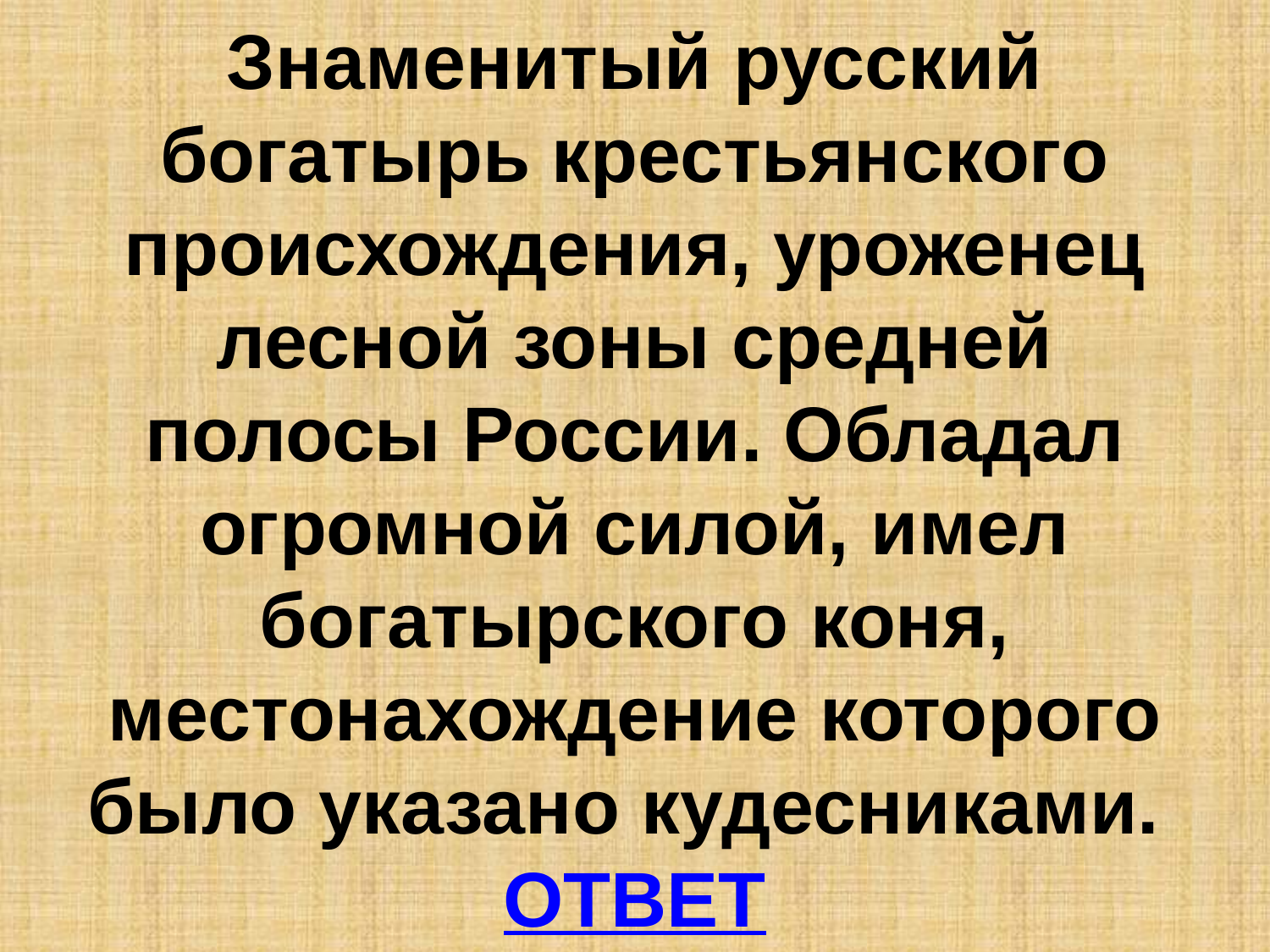

# Знаменитый русский богатырь крестьянского происхождения, уроженец лесной зоны средней полосы России. Обладал огромной силой, имел богатырского коня, местонахождение которого было указано кудесниками. ОТВЕТ